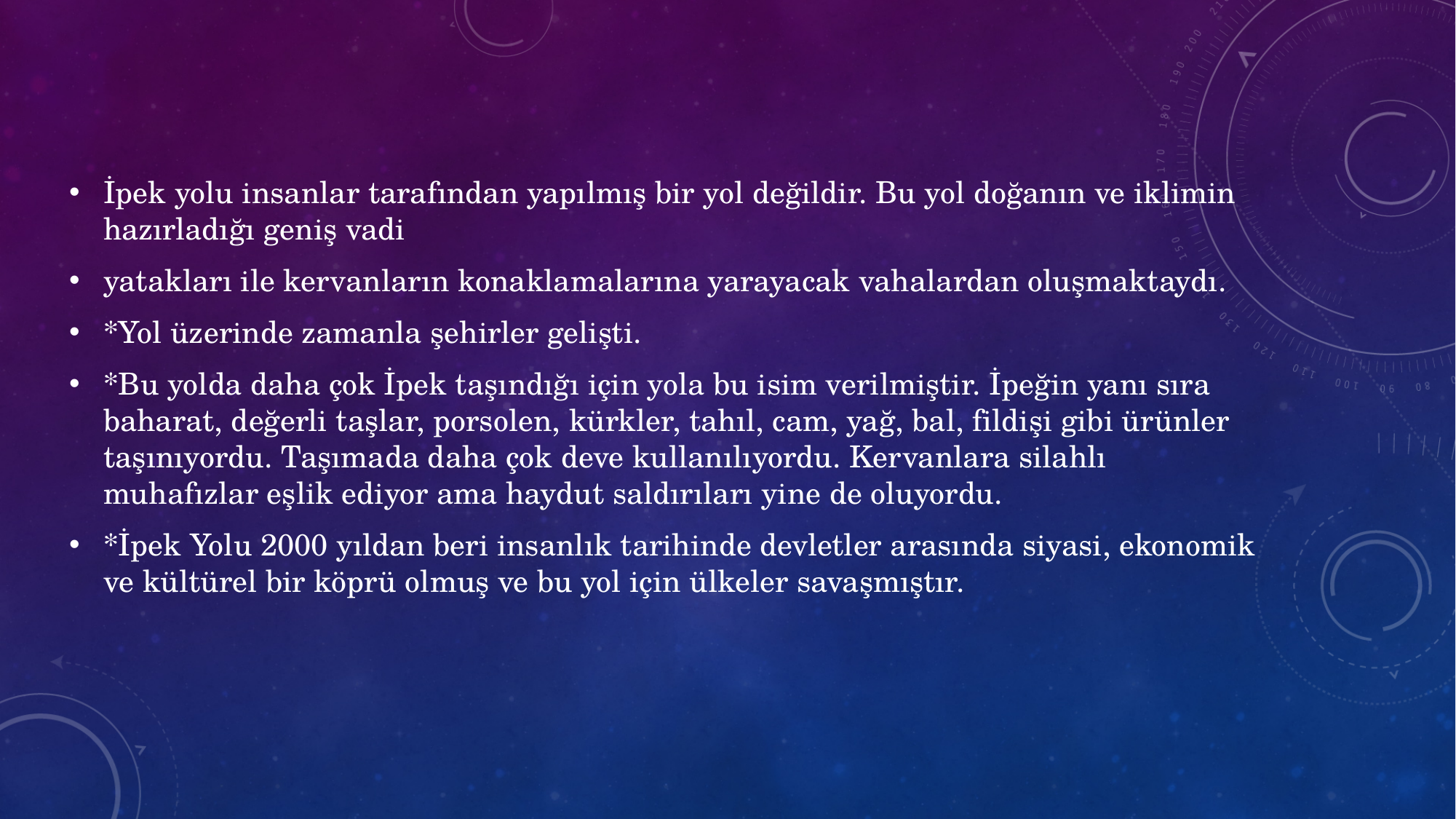

İpek yolu insanlar tarafından yapılmış bir yol değildir. Bu yol doğanın ve iklimin hazırladığı geniş vadi
yatakları ile kervanların konaklamalarına yarayacak vahalardan oluşmaktaydı.
*Yol üzerinde zamanla şehirler gelişti.
*Bu yolda daha çok İpek taşındığı için yola bu isim verilmiştir. İpeğin yanı sıra baharat, değerli taşlar, porsolen, kürkler, tahıl, cam, yağ, bal, fildişi gibi ürünler taşınıyordu. Taşımada daha çok deve kullanılıyordu. Kervanlara silahlı muhafızlar eşlik ediyor ama haydut saldırıları yine de oluyordu.
*İpek Yolu 2000 yıldan beri insanlık tarihinde devletler arasında siyasi, ekonomik ve kültürel bir köprü olmuş ve bu yol için ülkeler savaşmıştır.